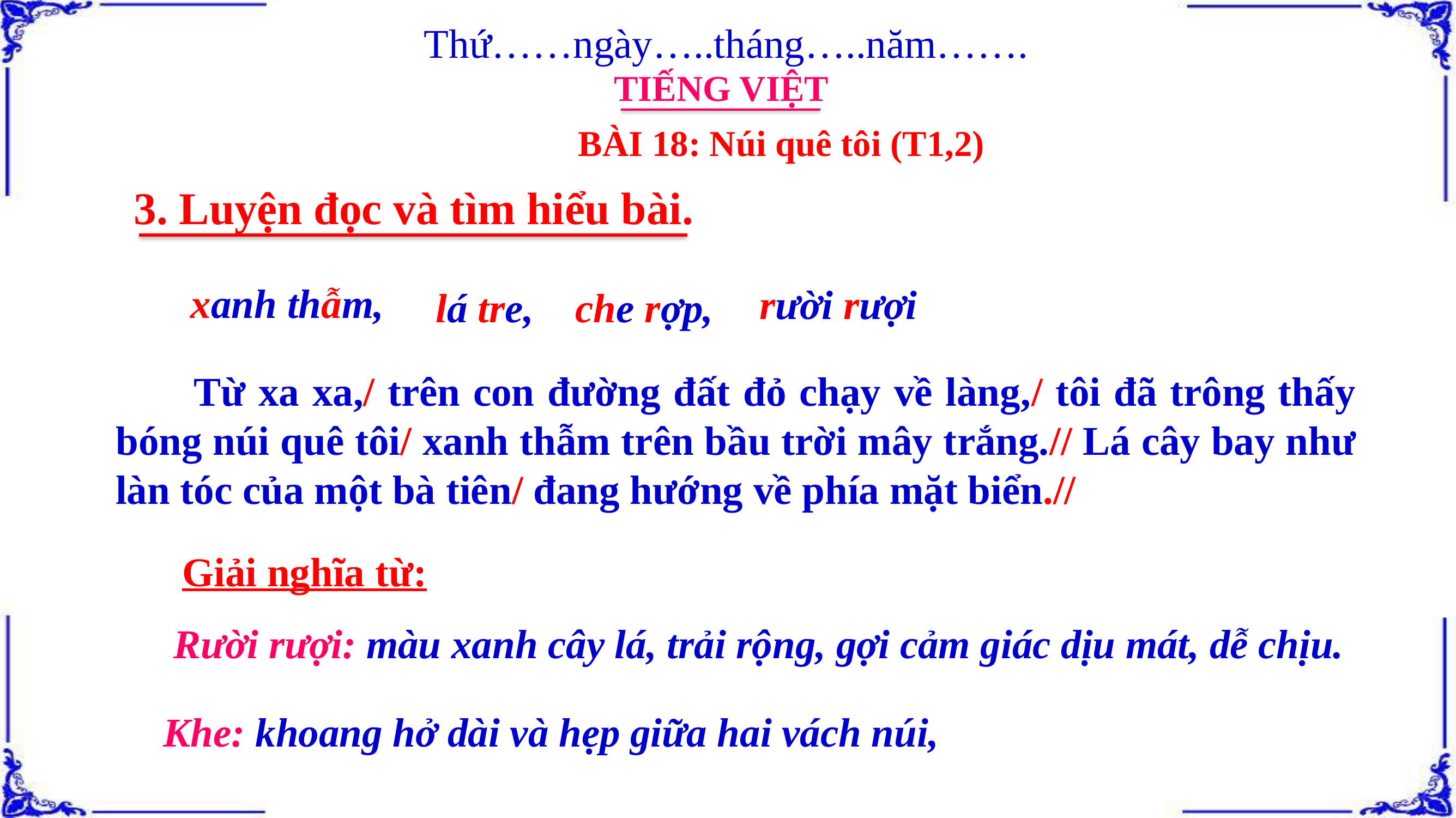

Thứ……ngày…..tháng…..năm…….
TIẾNG VIỆT
BÀI 18: Núi quê tôi (T1,2)
3. Luyện đọc và tìm hiểu bài.
xanh thẫm,
rười rượi
lá tre,
che rợp,
      Từ xa xa,/ trên con đường đất đỏ chạy về làng,/ tôi đã trông thấy bóng núi quê tôi/ xanh thẫm trên bầu trời mây trắng.// Lá cây bay như làn tóc của một bà tiên/ đang hướng về phía mặt biển.//
Giải nghĩa từ:
     Rười rượi: màu xanh cây lá, trải rộng, gợi cảm giác dịu mát, dễ chịu.
Khe: khoang hở dài và hẹp giữa hai vách núi,